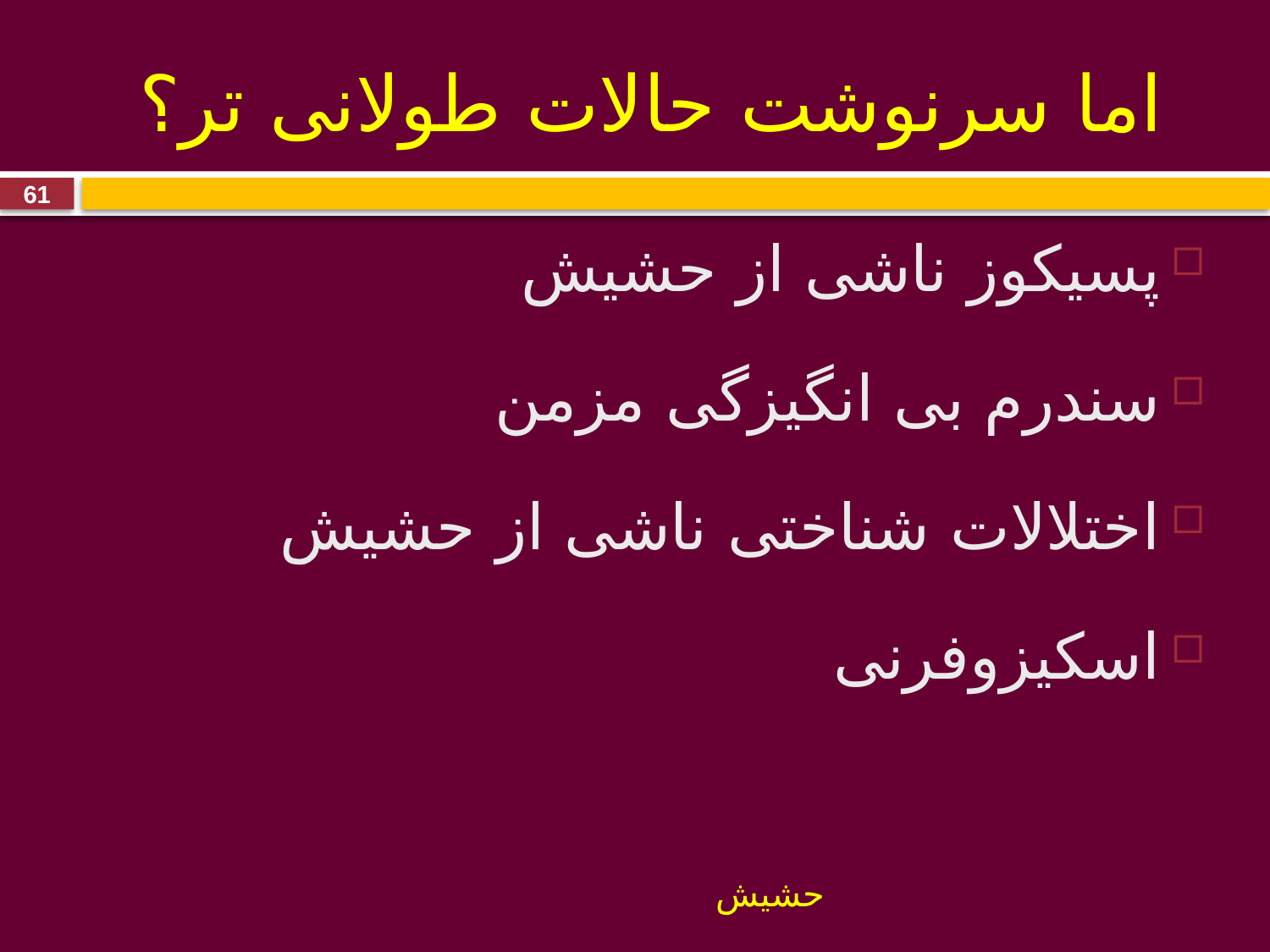

# اما سرنوشت حالات طولانی تر؟
61
پسیکوز ناشی از حشیش
سندرم بی انگیزگی مزمن
اختلالات شناختی ناشی از حشیش
اسکیزوفرنی

حشیش